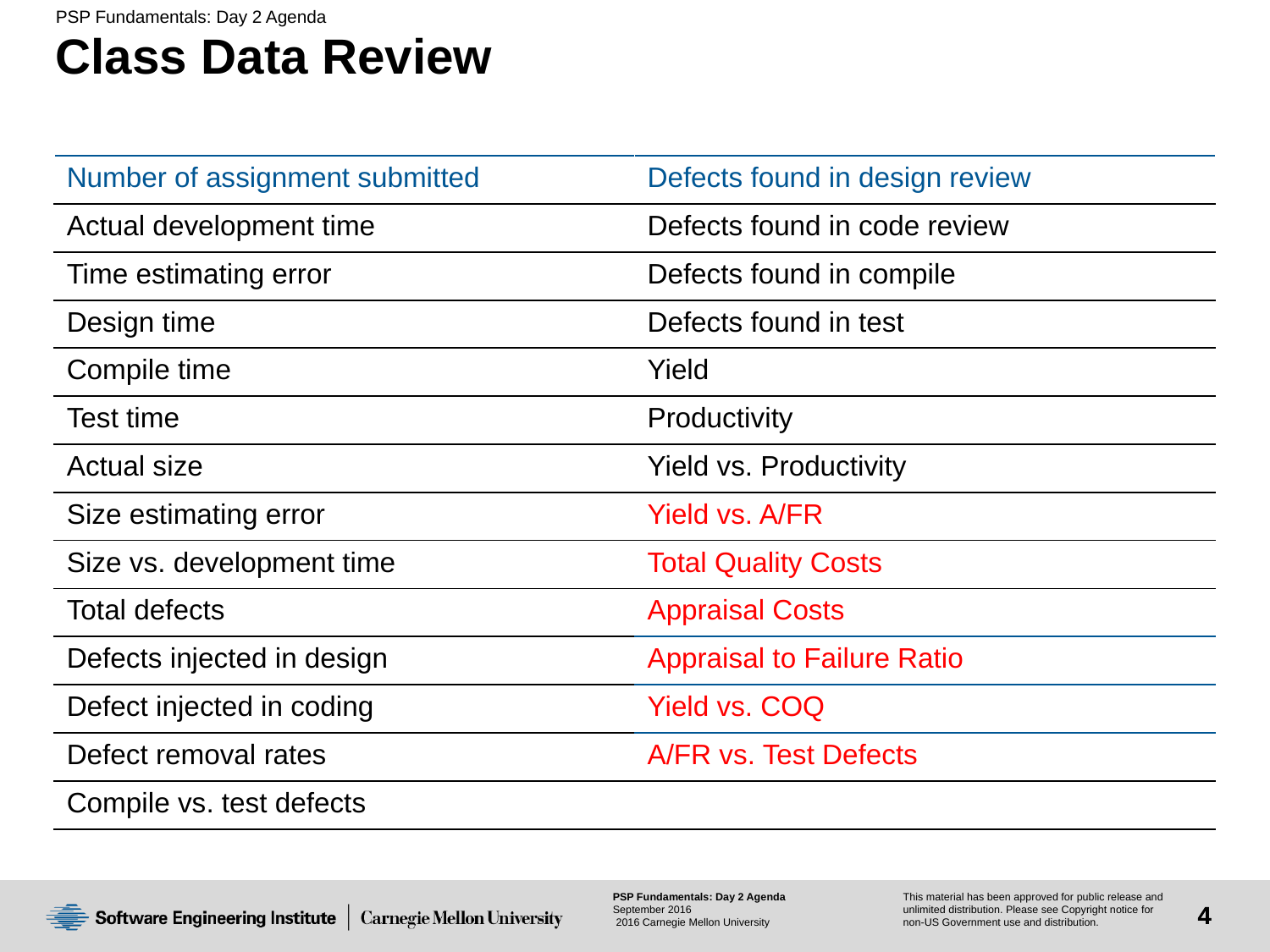

# Class Data Review
| Number of assignment submitted | Defects found in design review |
| --- | --- |
| Actual development time | Defects found in code review |
| Time estimating error | Defects found in compile |
| Design time | Defects found in test |
| Compile time | Yield |
| Test time | Productivity |
| Actual size | Yield vs. Productivity |
| Size estimating error | Yield vs. A/FR |
| Size vs. development time | Total Quality Costs |
| Total defects | Appraisal Costs |
| Defects injected in design | Appraisal to Failure Ratio |
| Defect injected in coding | Yield vs. COQ |
| Defect removal rates | A/FR vs. Test Defects |
| Compile vs. test defects |  |